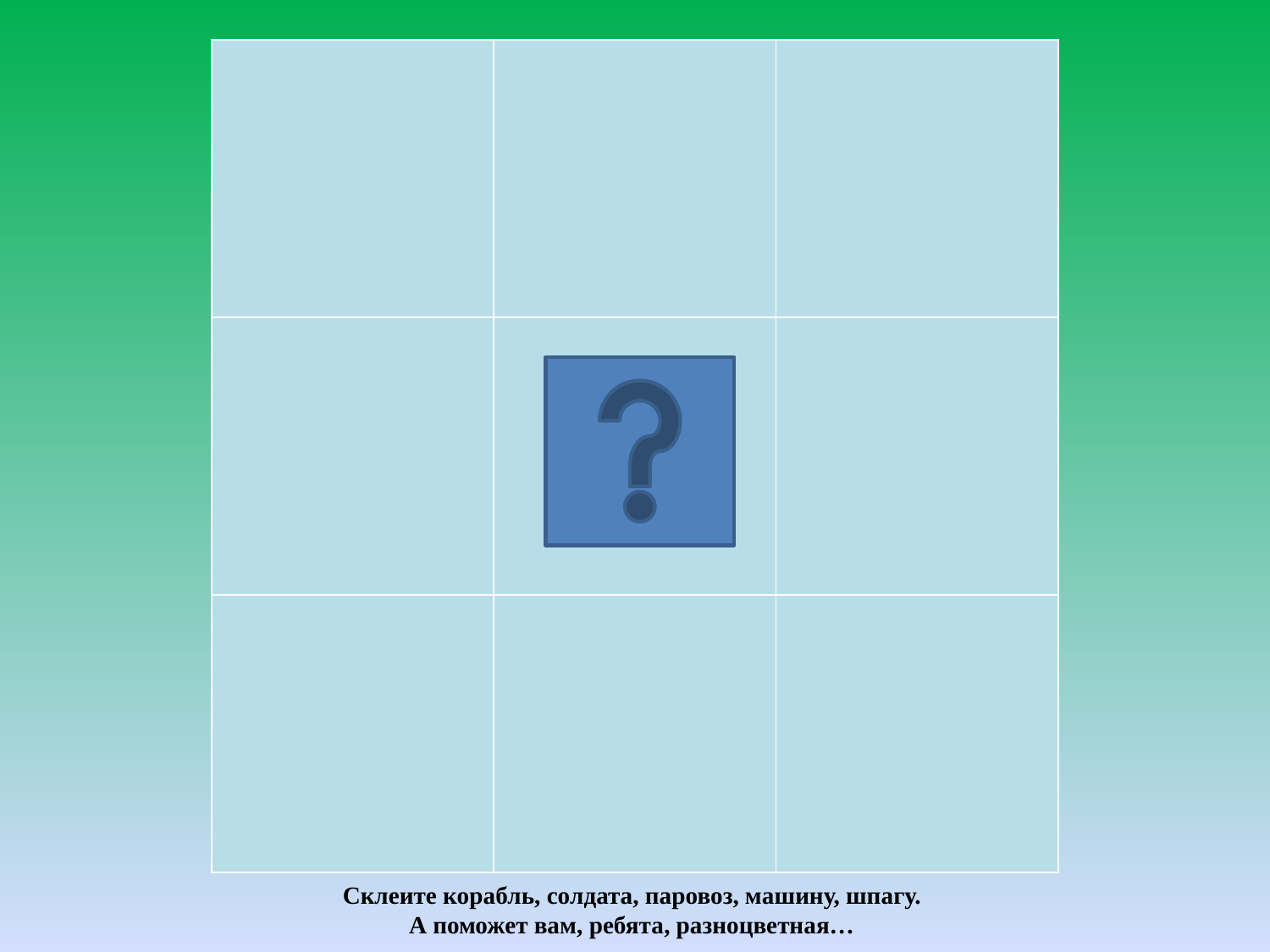

|  |  |  |
| --- | --- | --- |
|  |  |  |
|  |  |  |

Склеите корабль, солдата, паровоз, машину, шпагу.
А поможет вам, ребята, разноцветная…